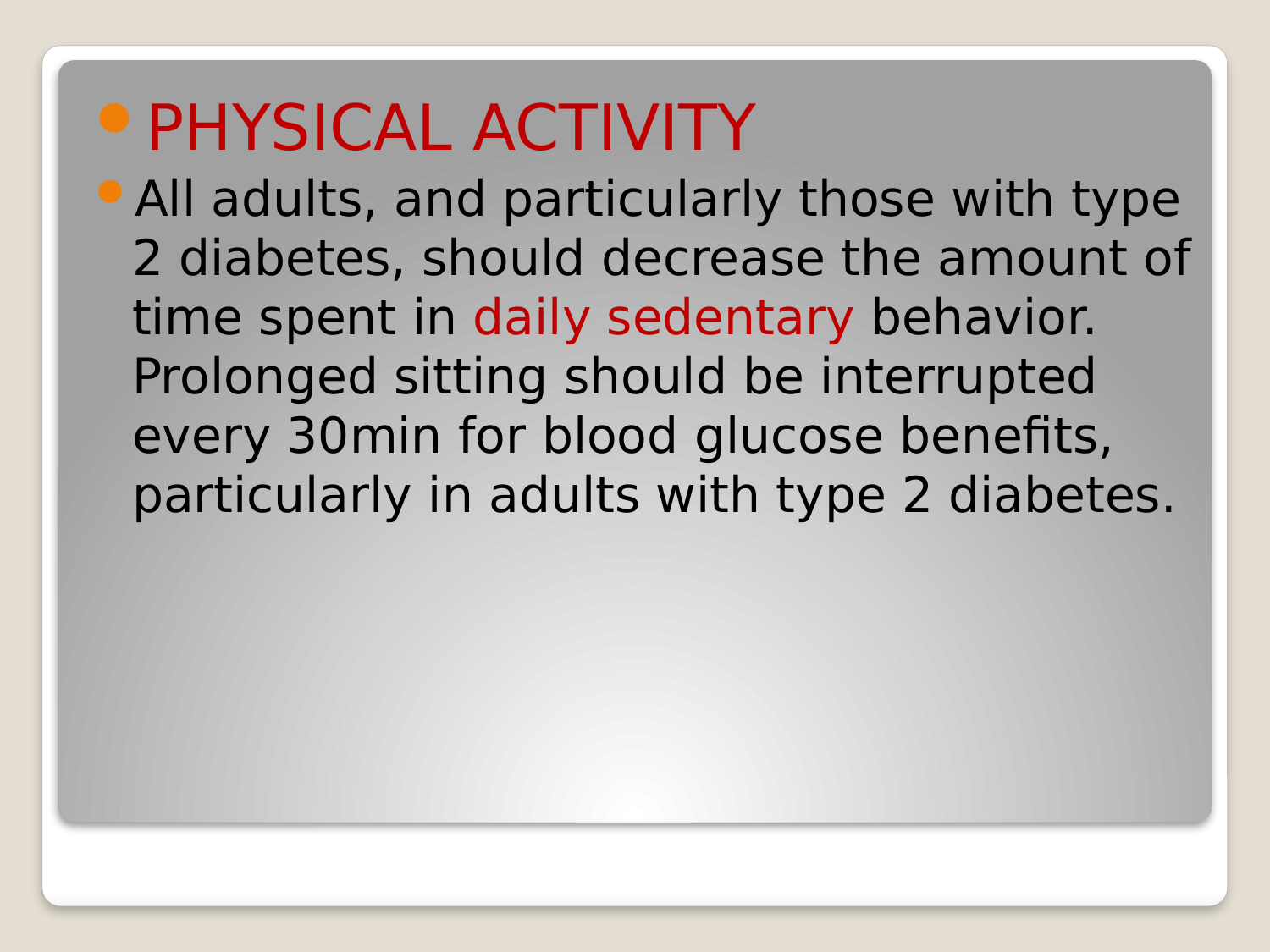

PHYSICAL ACTIVITY
All adults, and particularly those with type 2 diabetes, should decrease the amount of time spent in daily sedentary behavior. Prolonged sitting should be interrupted every 30min for blood glucose benefits, particularly in adults with type 2 diabetes.